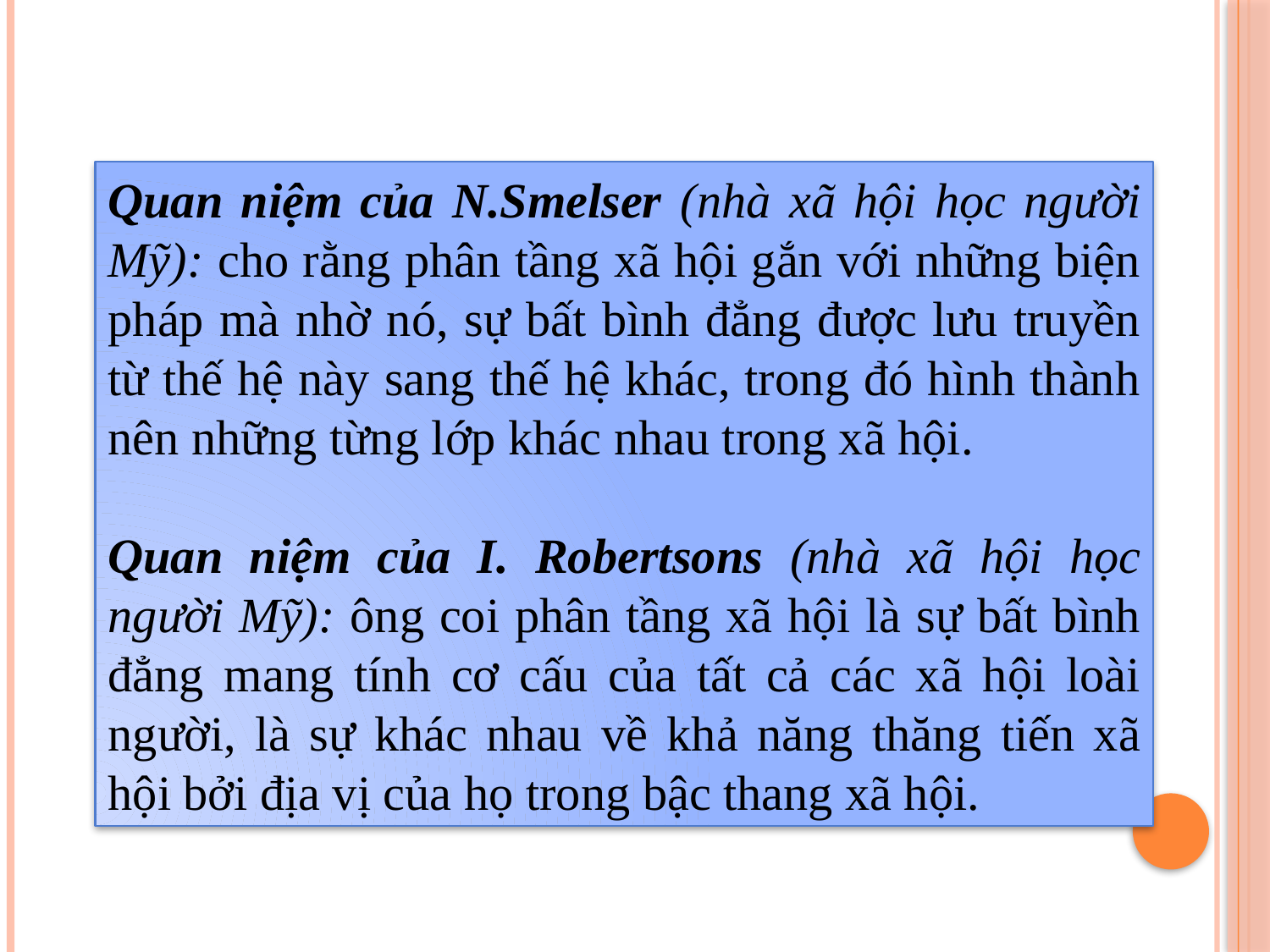

Quan niệm của N.Smelser (nhà xã hội học người Mỹ): cho rằng phân tầng xã hội gắn với những biện pháp mà nhờ nó, sự bất bình đẳng được lưu truyền từ thế hệ này sang thế hệ khác, trong đó hình thành nên những từng lớp khác nhau trong xã hội.

Quan niệm của I. Robertsons (nhà xã hội học người Mỹ): ông coi phân tầng xã hội là sự bất bình đẳng mang tính cơ cấu của tất cả các xã hội loài người, là sự khác nhau về khả năng thăng tiến xã hội bởi địa vị của họ trong bậc thang xã hội.